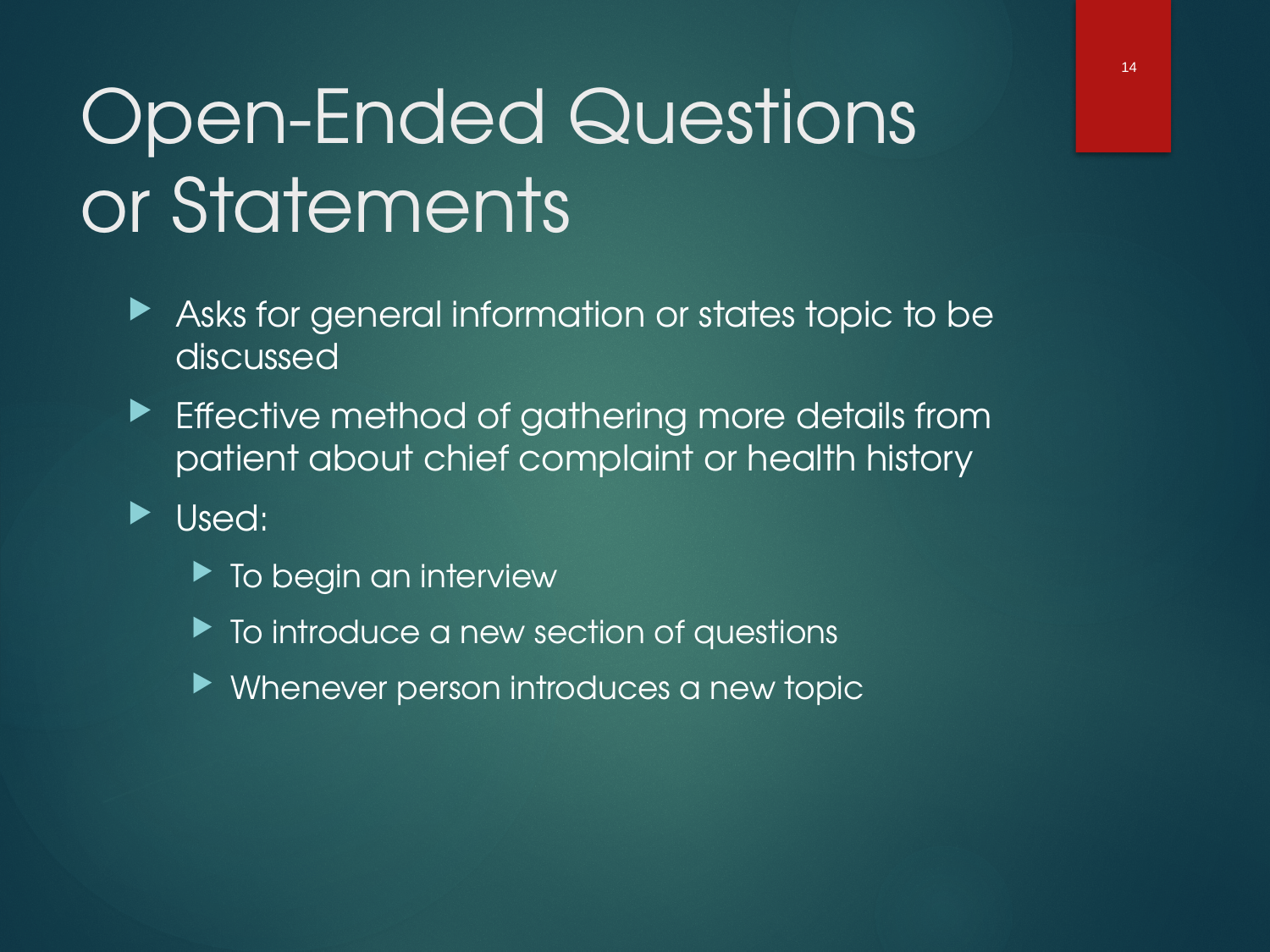

14

# Open-Ended Questions or Statements
Asks for general information or states topic to be discussed
Effective method of gathering more details from patient about chief complaint or health history
Used:
To begin an interview
To introduce a new section of questions
Whenever person introduces a new topic